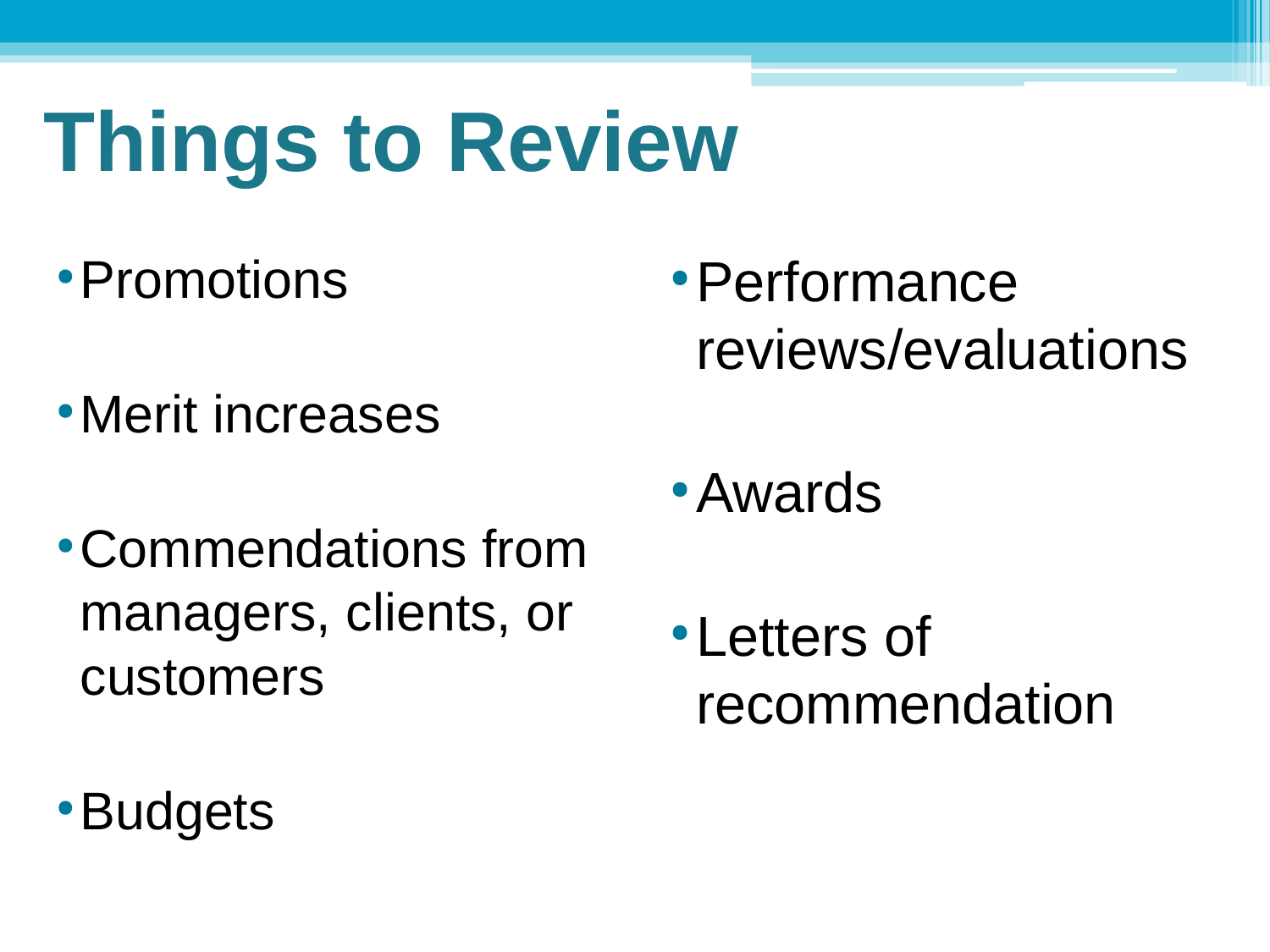

# Things to Review
Promotions

Merit increases

Commendations from managers, clients, or customers

Budgets

Performance reviews/evaluations

Awards

Letters of recommendation